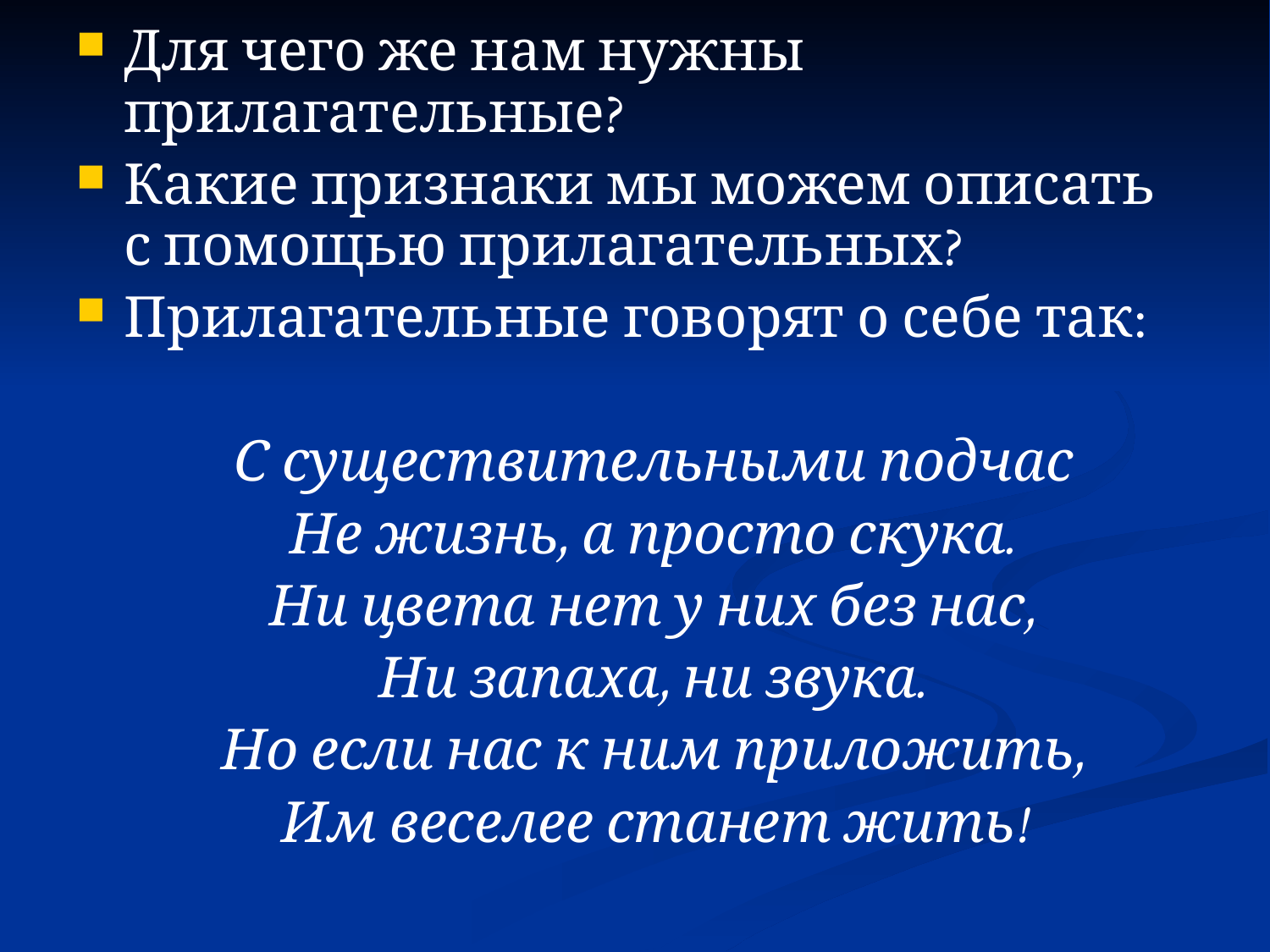

Для чего же нам нужны прилагательные?
Какие признаки мы можем описать с помощью прилагательных?
Прилагательные говорят о себе так:

   С существительными подчас
   Не жизнь, а просто скука.
   Ни цвета нет у них без нас,
   Ни запаха, ни звука.
   Но если нас к ним приложить,
   Им веселее станет жить!
#